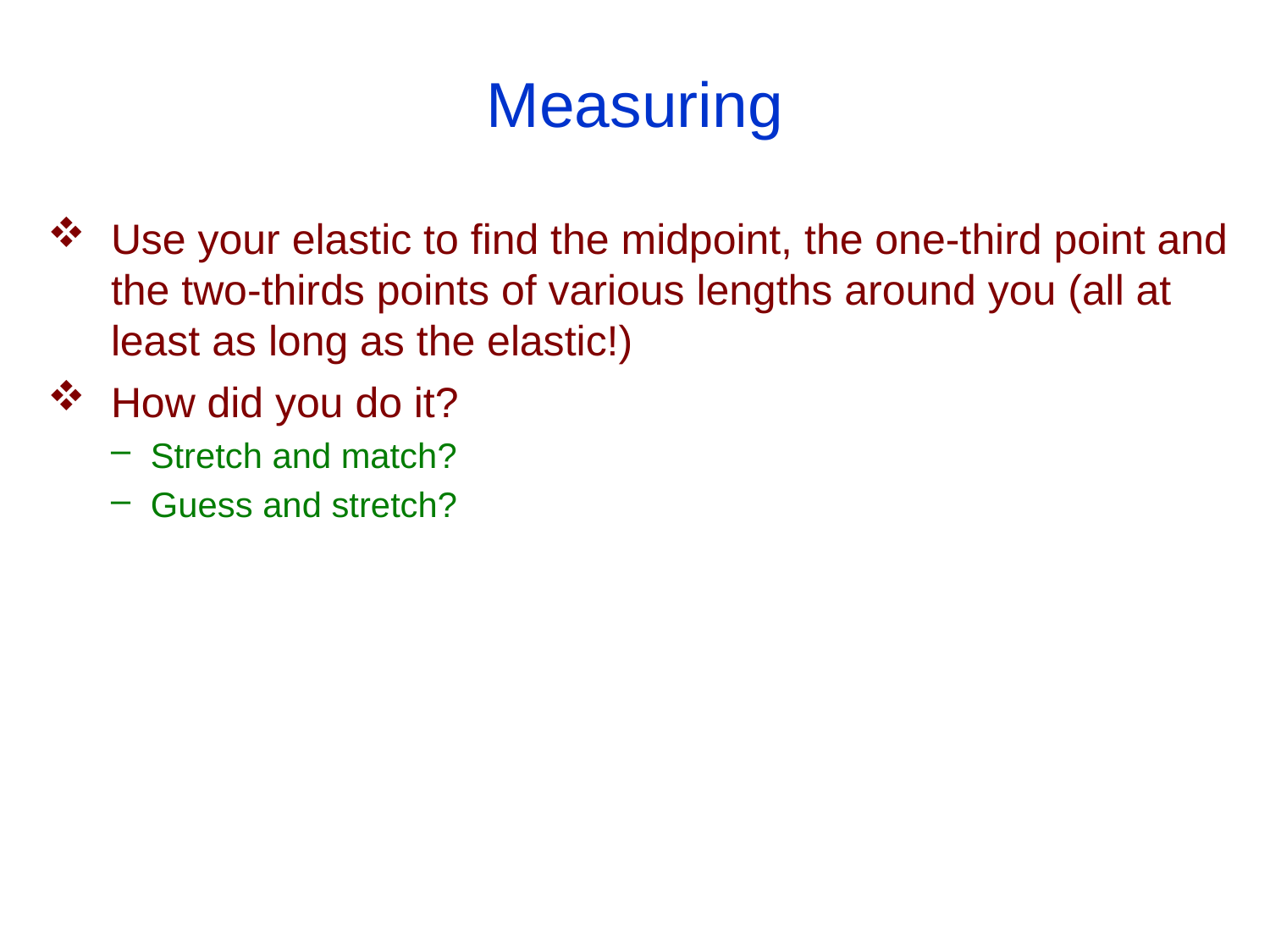

# Measuring
Use your elastic to find the midpoint, the one-third point and the two-thirds points of various lengths around you (all at least as long as the elastic!)
How did you do it?
Stretch and match?
Guess and stretch?